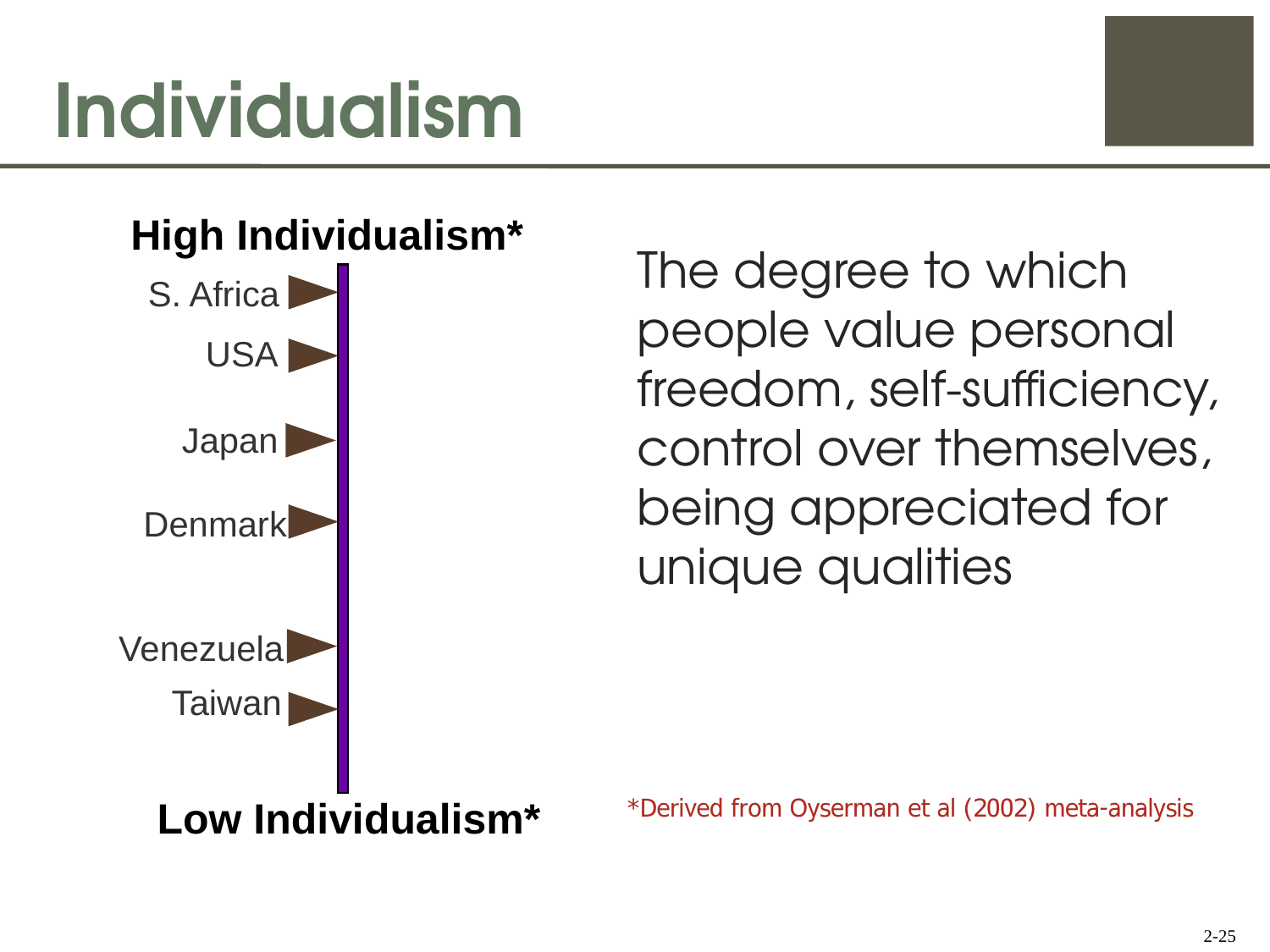

# Individualism
High Individualism*
The degree to which people value personal freedom, self-sufficiency, control over themselves, being appreciated for unique qualities
S. Africa

USA

Japan
Denmark

Venezuela

Taiwan

Low Individualism*
*Derived from Oyserman et al (2002) meta-analysis